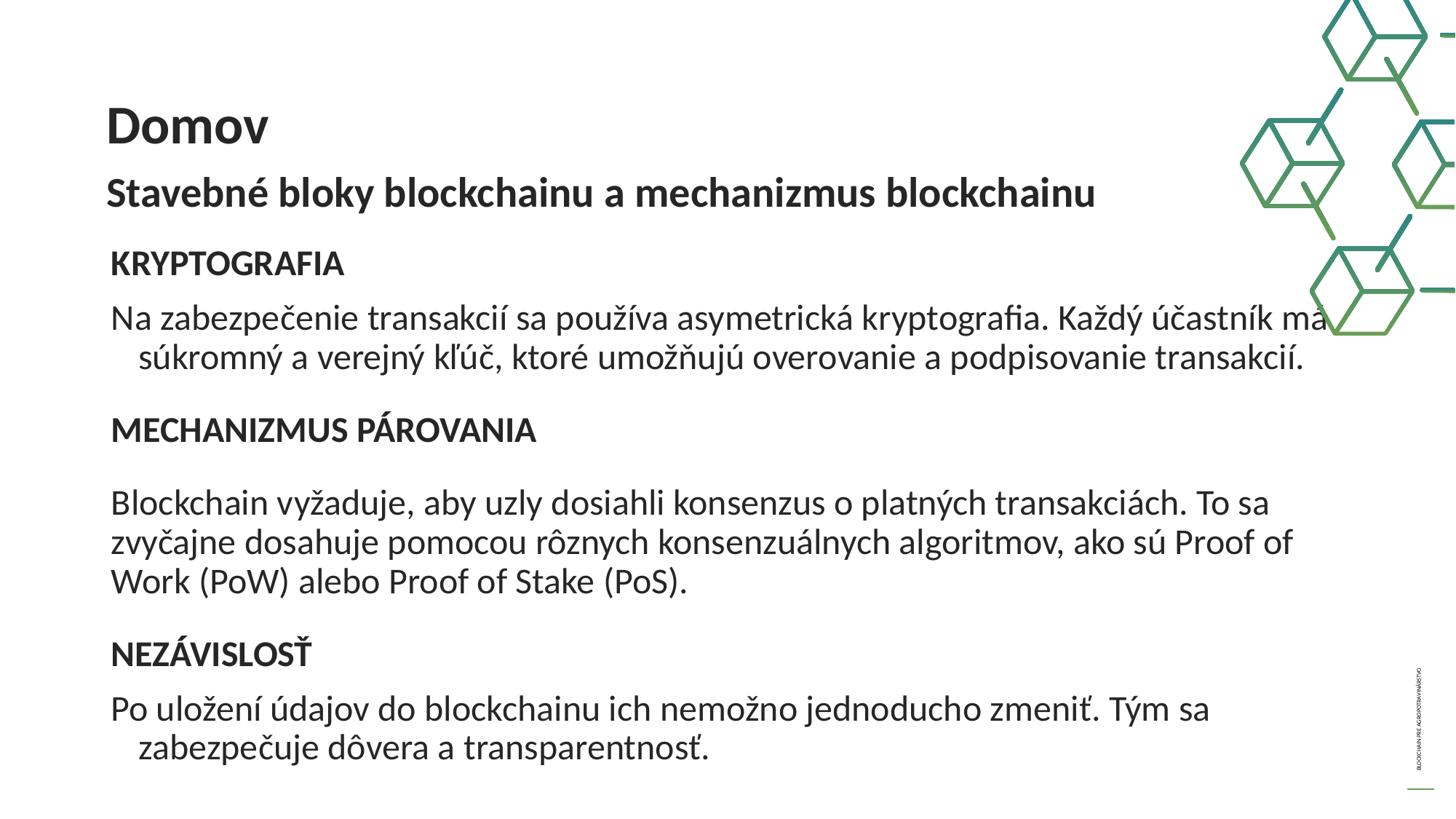

Domov
Stavebné bloky blockchainu a mechanizmus blockchainu
KRYPTOGRAFIA
Na zabezpečenie transakcií sa používa asymetrická kryptografia. Každý účastník má súkromný a verejný kľúč, ktoré umožňujú overovanie a podpisovanie transakcií.
MECHANIZMUS PÁROVANIA
Blockchain vyžaduje, aby uzly dosiahli konsenzus o platných transakciách. To sa zvyčajne dosahuje pomocou rôznych konsenzuálnych algoritmov, ako sú Proof of Work (PoW) alebo Proof of Stake (PoS).
NEZÁVISLOSŤ
Po uložení údajov do blockchainu ich nemožno jednoducho zmeniť. Tým sa zabezpečuje dôvera a transparentnosť.